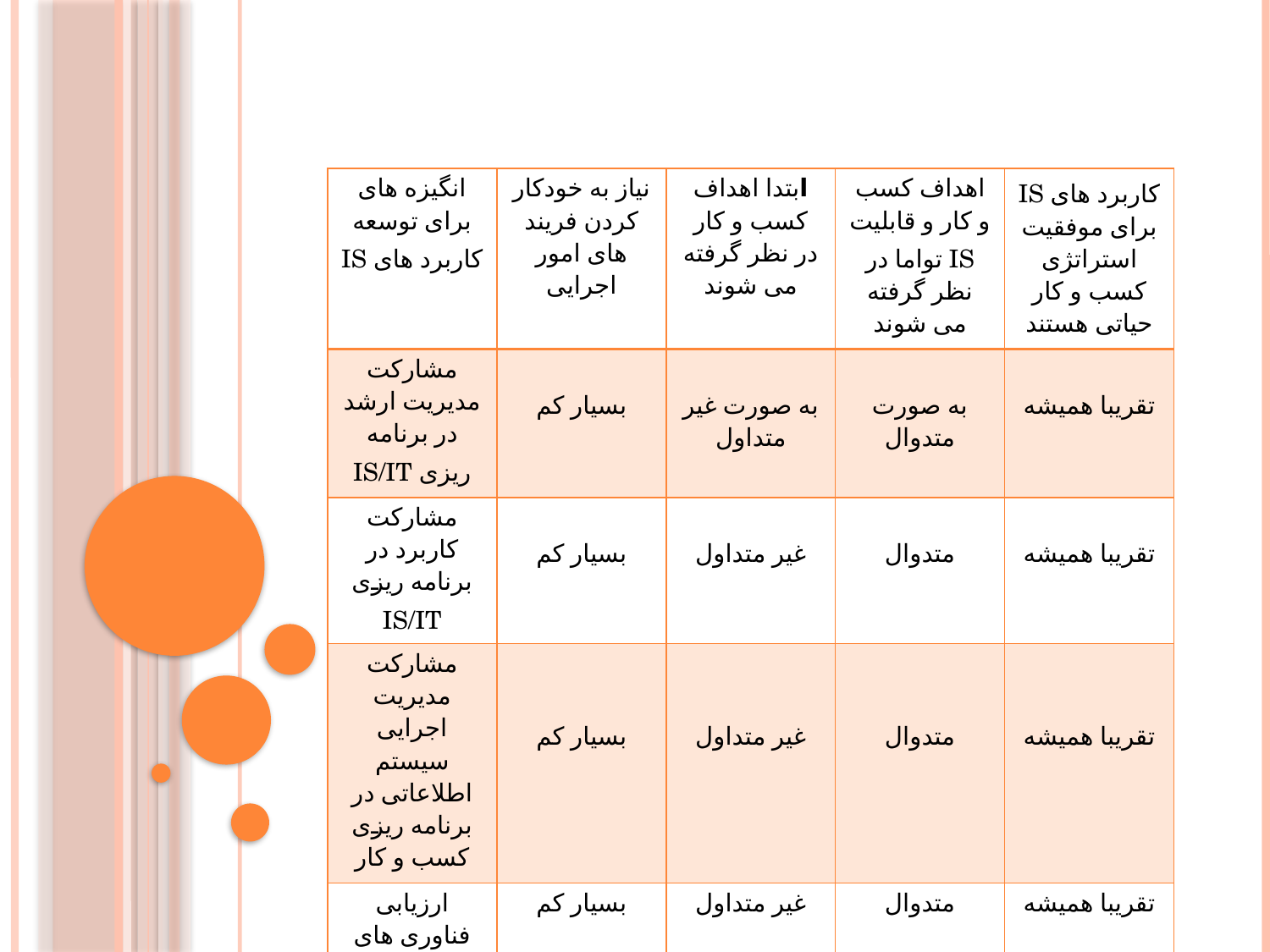

#

| انگیزه های برای توسعه کاربرد های IS | نیاز به خودکار کردن فریند های امور اجرایی | ابتدا اهداف کسب و کار در نظر گرفته می شوند | اهداف کسب و کار و قابلیت IS تواما در نظر گرفته می شوند | کاربرد های IS برای موفقیت استراتژی کسب و کار حیاتی هستند |
| --- | --- | --- | --- | --- |
| مشارکت مدیریت ارشد در برنامه ریزی IS/IT | بسیار کم | به صورت غیر متداول | به صورت متدوال | تقریبا همیشه |
| مشارکت کاربرد در برنامه ریزی IS/IT | بسیار کم | غیر متداول | متدوال | تقریبا همیشه |
| مشارکت مدیریت اجرایی سیستم اطلاعاتی در برنامه ریزی کسب و کار | بسیار کم | غیر متداول | متدوال | تقریبا همیشه |
| ارزیابی فناوری های جدید | بسیار کم | غیر متداول | متدوال | تقریبا همیشه |
| وضیعت مدیریت اجرایی سیستم های اطلاعاتی | چهار یا بیشتر | سه | دو | یک |